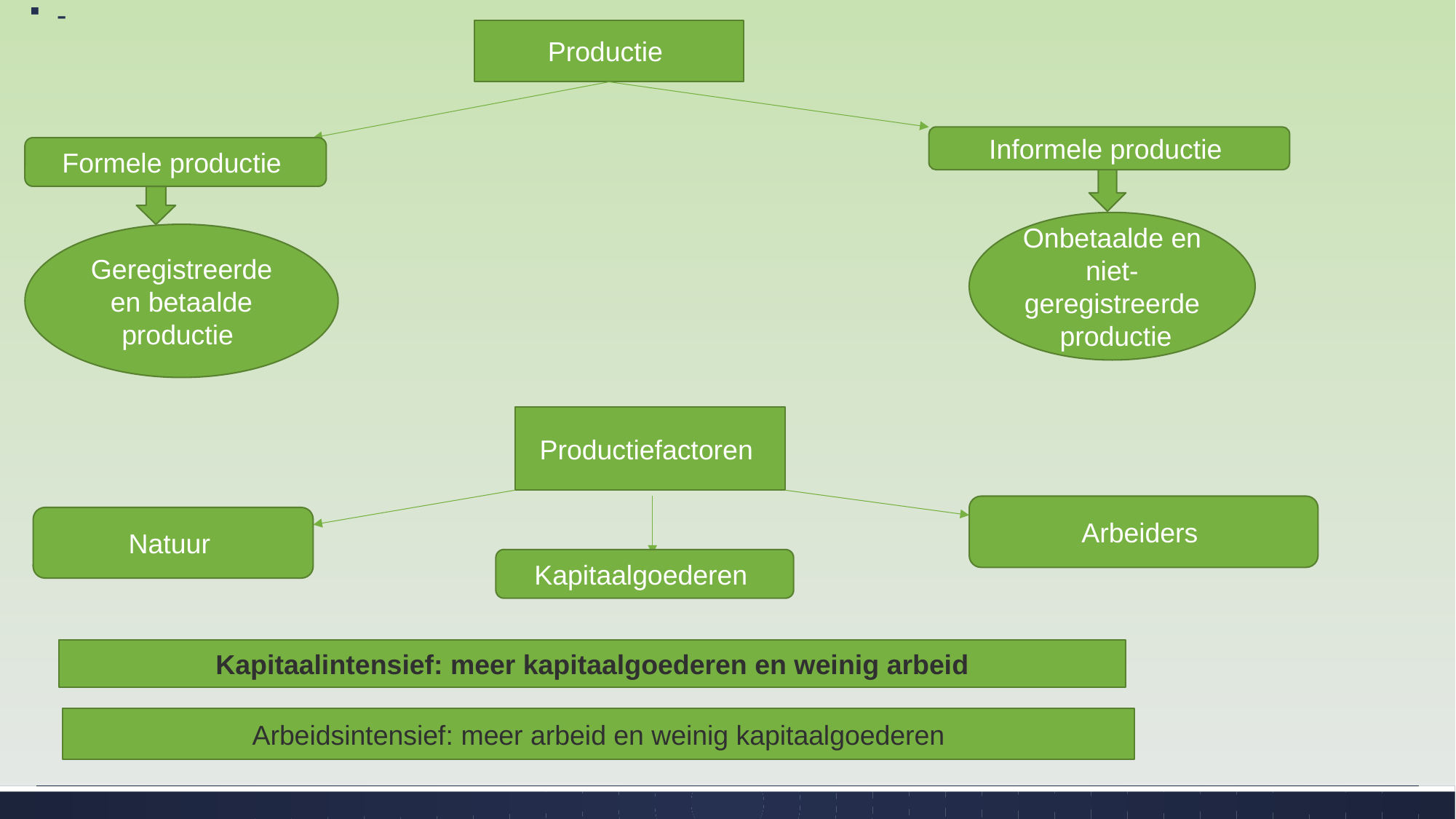

-
Productie
Informele productie
Formele productie

Onbetaalde en niet-geregistreerde  productie
Geregistreerde en betaalde productie
Productiefactoren
Arbeiders
Natuur
Kapitaalgoederen
Kapitaalintensief: meer kapitaalgoederen en weinig arbeid
Arbeidsintensief: meer arbeid en weinig kapitaalgoederen